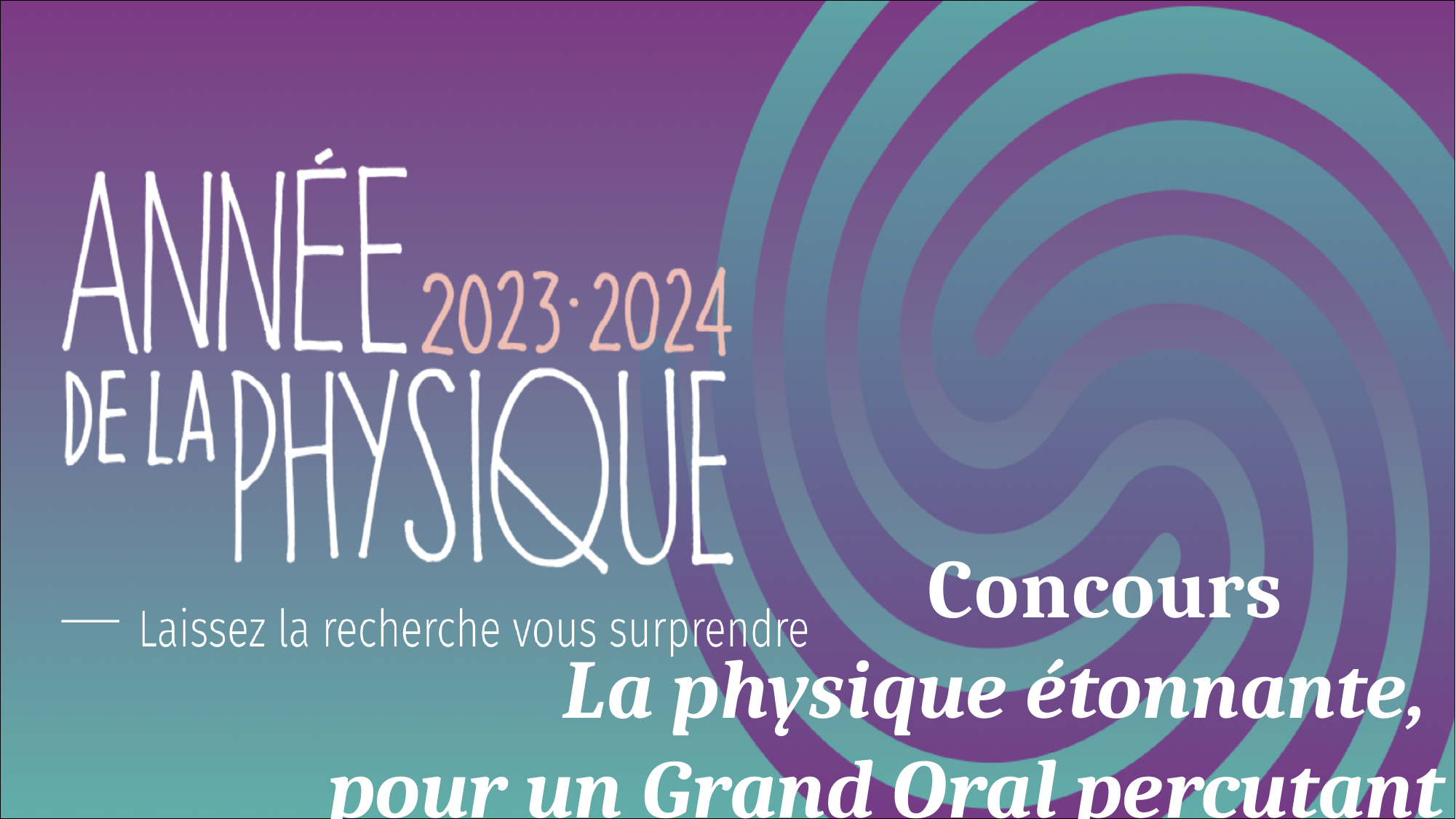

#

                                  Concours
La physique étonnante,
pour un Grand Oral percutant